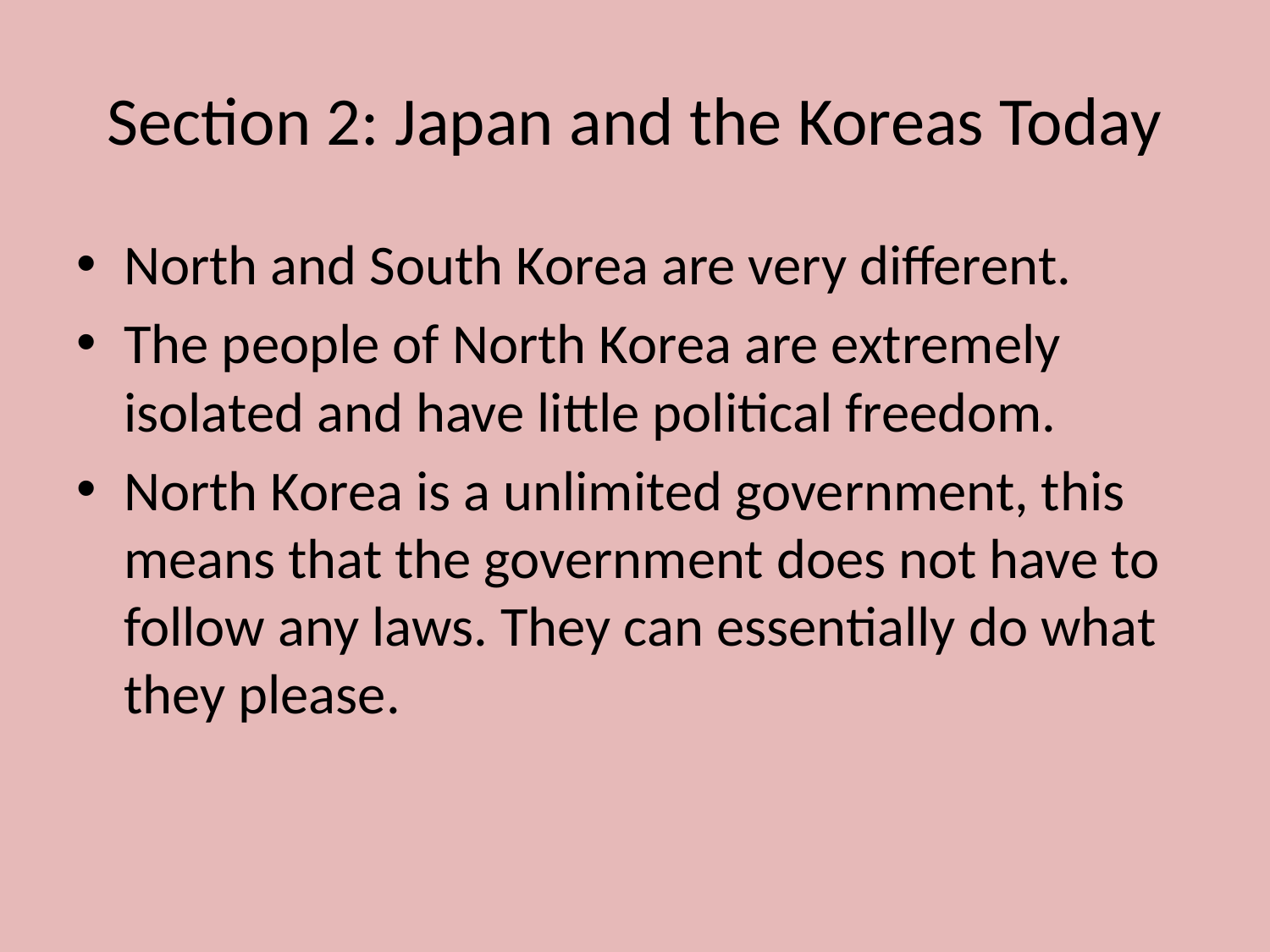

# Section 2: Japan and the Koreas Today
North and South Korea are very different.
The people of North Korea are extremely isolated and have little political freedom.
North Korea is a unlimited government, this means that the government does not have to follow any laws. They can essentially do what they please.